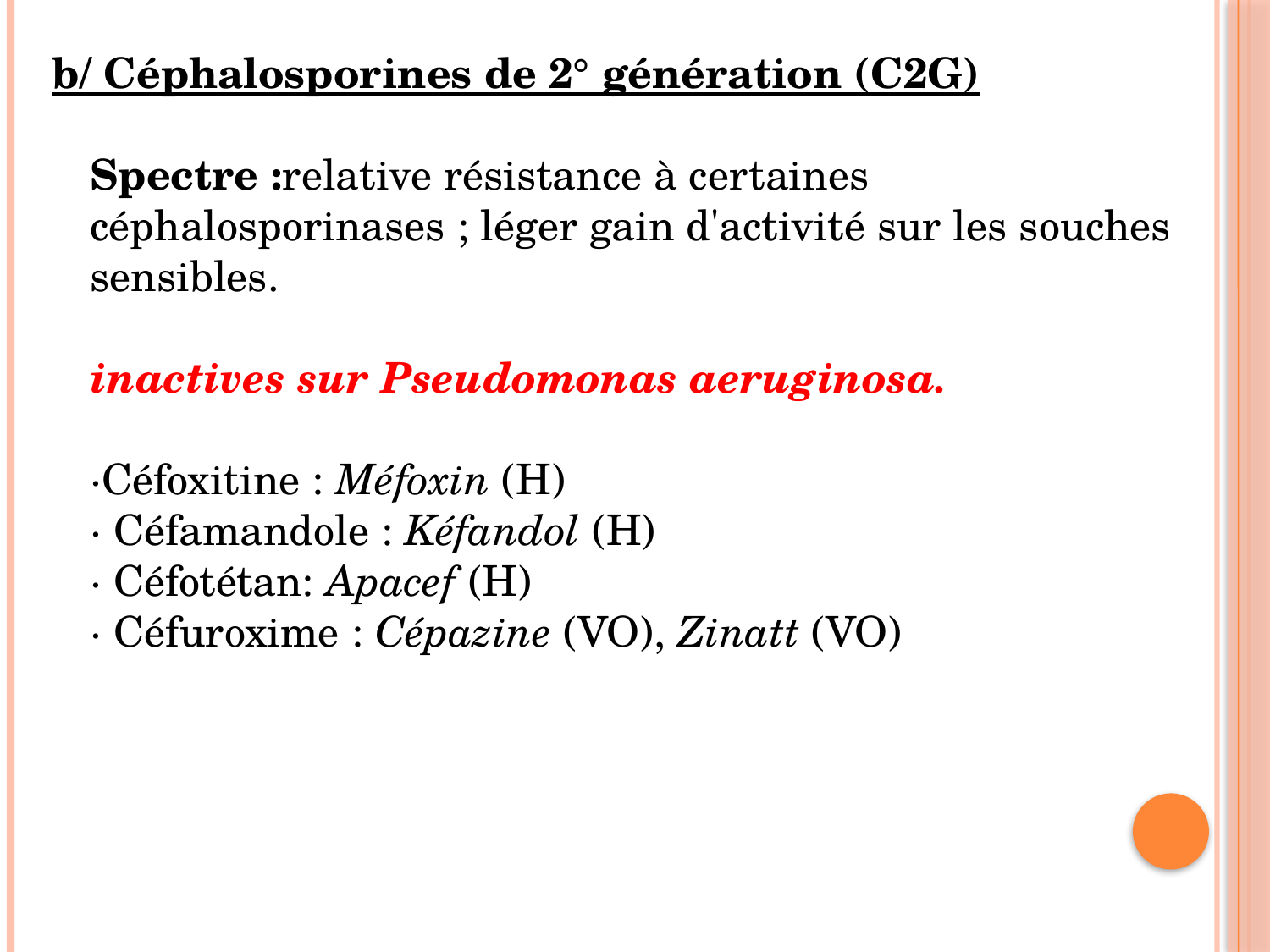

b/ Céphalosporines de 2° génération (C2G)
Spectre :relative résistance à certaines céphalosporinases ; léger gain d'activité sur les souches sensibles.
inactives sur Pseudomonas aeruginosa.
·Céfoxitine : Méfoxin (H)
· Céfamandole : Kéfandol (H)
· Céfotétan: Apacef (H)
· Céfuroxime : Cépazine (VO), Zinatt (VO)